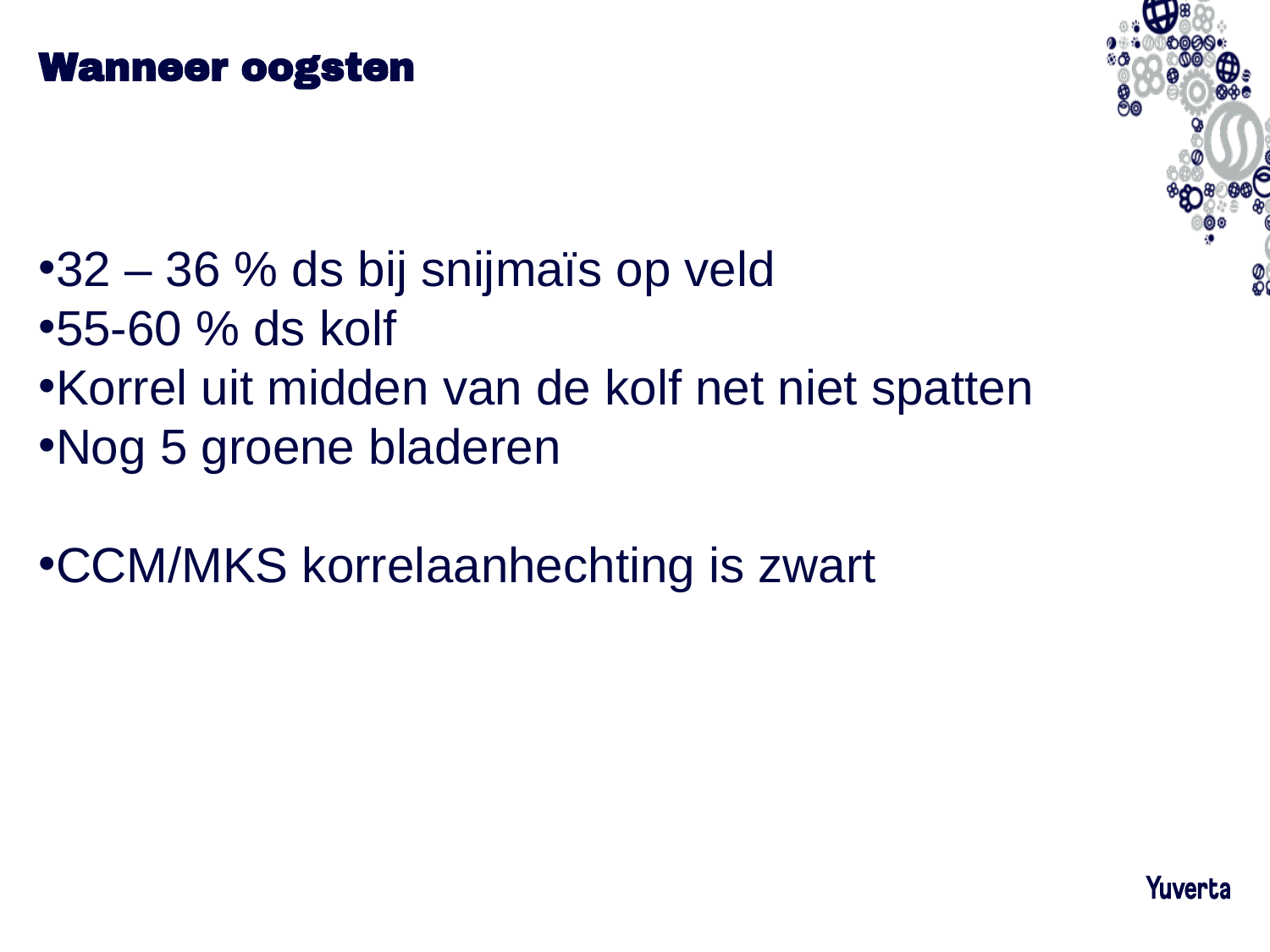

# Wanneer oogsten
32 – 36 % ds bij snijmaïs op veld
55-60 % ds kolf
Korrel uit midden van de kolf net niet spatten
Nog 5 groene bladeren

CCM/MKS korrelaanhechting is zwart